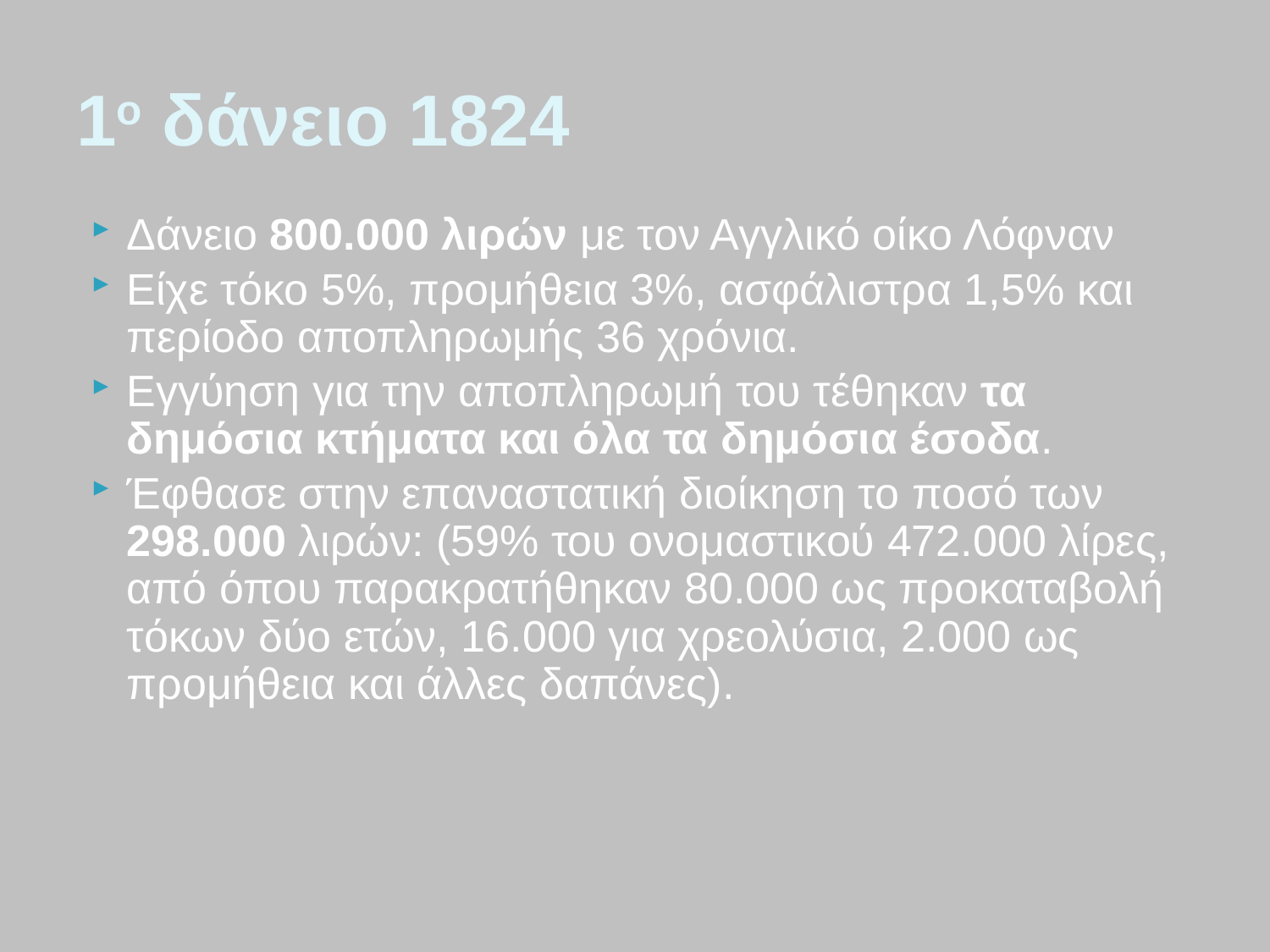

1ο δάνειο 1824
Δάνειο 800.000 λιρών με τον Αγγλικό οίκο Λόφναν
Είχε τόκο 5%, προμήθεια 3%, ασφάλιστρα 1,5% και περίοδο αποπληρωμής 36 χρόνια.
Εγγύηση για την αποπληρωμή του τέθηκαν τα δημόσια κτήματα και όλα τα δημόσια έσοδα.
Έφθασε στην επαναστατική διοίκηση το ποσό των 298.000 λιρών: (59% του ονομαστικού 472.000 λίρες, από όπου παρακρατήθηκαν 80.000 ως προκαταβολή τόκων δύο ετών, 16.000 για χρεολύσια, 2.000 ως προμήθεια και άλλες δαπάνες).